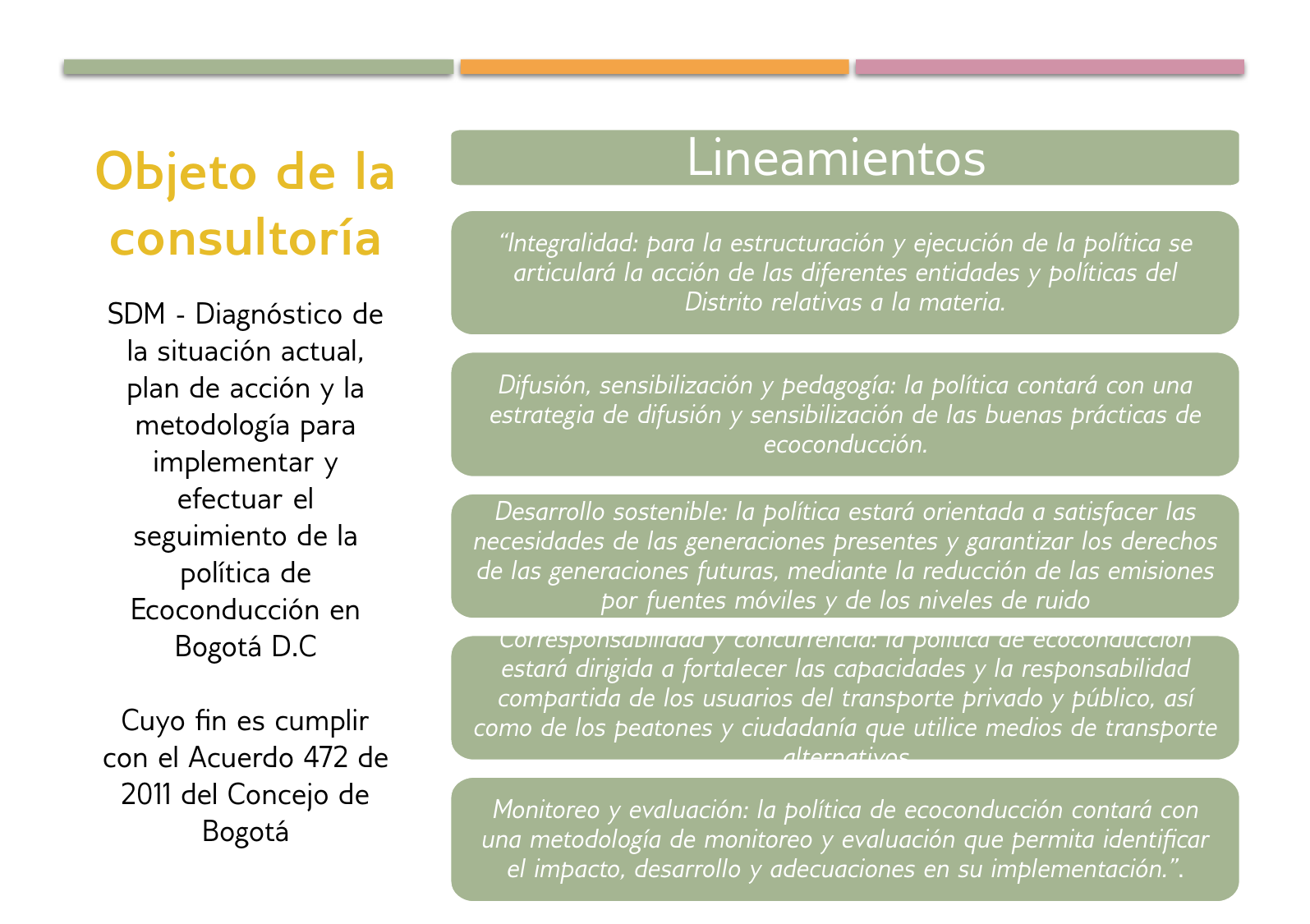

Objeto de la consultoría
Lineamientos
“Integralidad: para la estructuración y ejecución de la política se articulará la acción de las diferentes entidades y políticas del Distrito relativas a la materia.
Difusión, sensibilización y pedagogía: la política contará con una estrategia de difusión y sensibilización de las buenas prácticas de ecoconducción.
Desarrollo sostenible: la política estará orientada a satisfacer las necesidades de las generaciones presentes y garantizar los derechos de las generaciones futuras, mediante la reducción de las emisiones por fuentes móviles y de los niveles de ruido
Corresponsabilidad y concurrencia: la política de ecoconducción estará dirigida a fortalecer las capacidades y la responsabilidad compartida de los usuarios del transporte privado y público, así como de los peatones y ciudadanía que utilice medios de transporte alternativos
Monitoreo y evaluación: la política de ecoconducción contará con una metodología de monitoreo y evaluación que permita identificar el impacto, desarrollo y adecuaciones en su implementación.”.
SDM - Diagnóstico de la situación actual, plan de acción y la metodología para implementar y efectuar el seguimiento de la política de Ecoconducción en Bogotá D.C

Cuyo fin es cumplir con el Acuerdo 472 de 2011 del Concejo de Bogotá
3